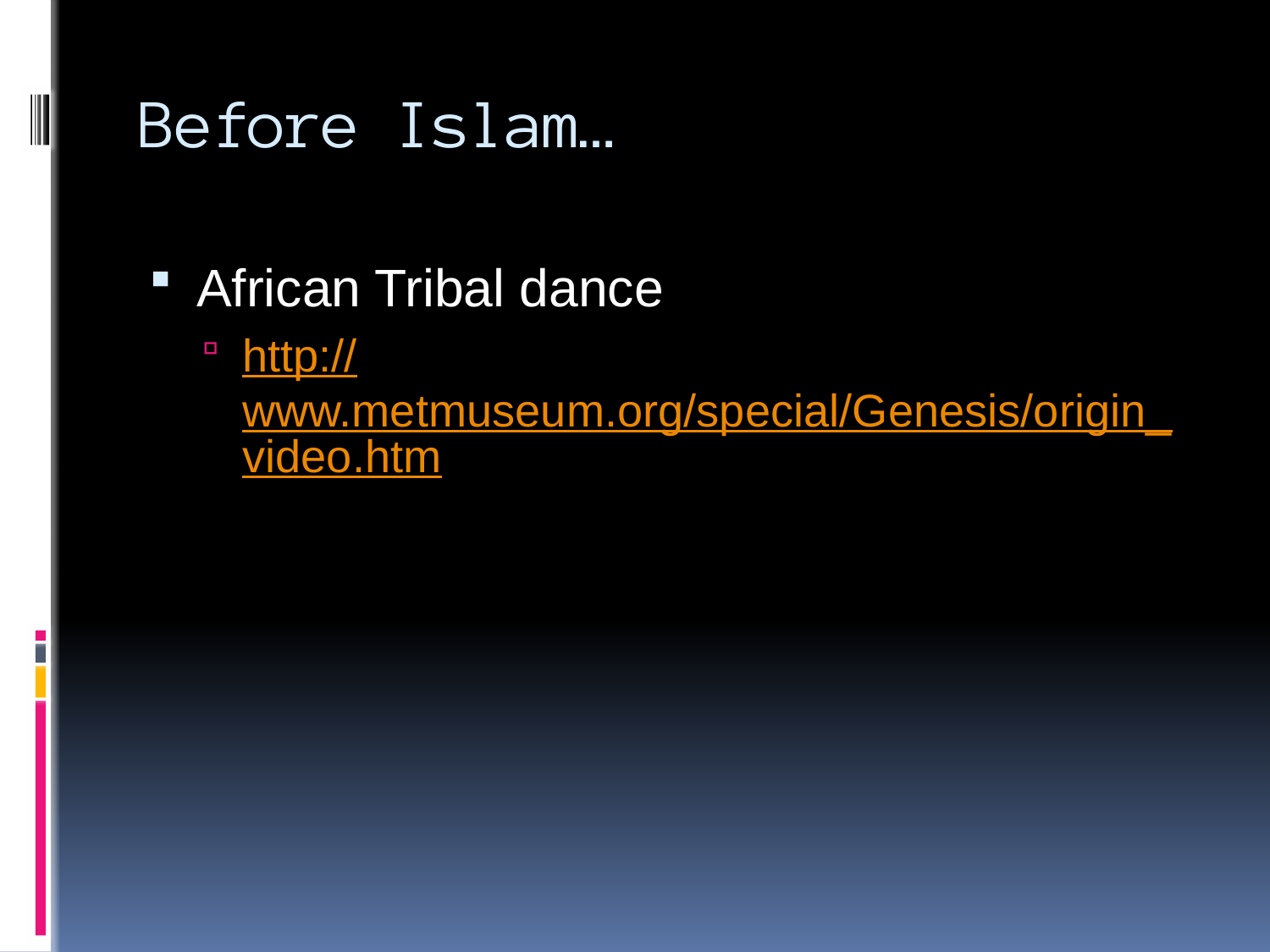

# Before Islam…
African Tribal dance
http://www.metmuseum.org/special/Genesis/origin_video.htm